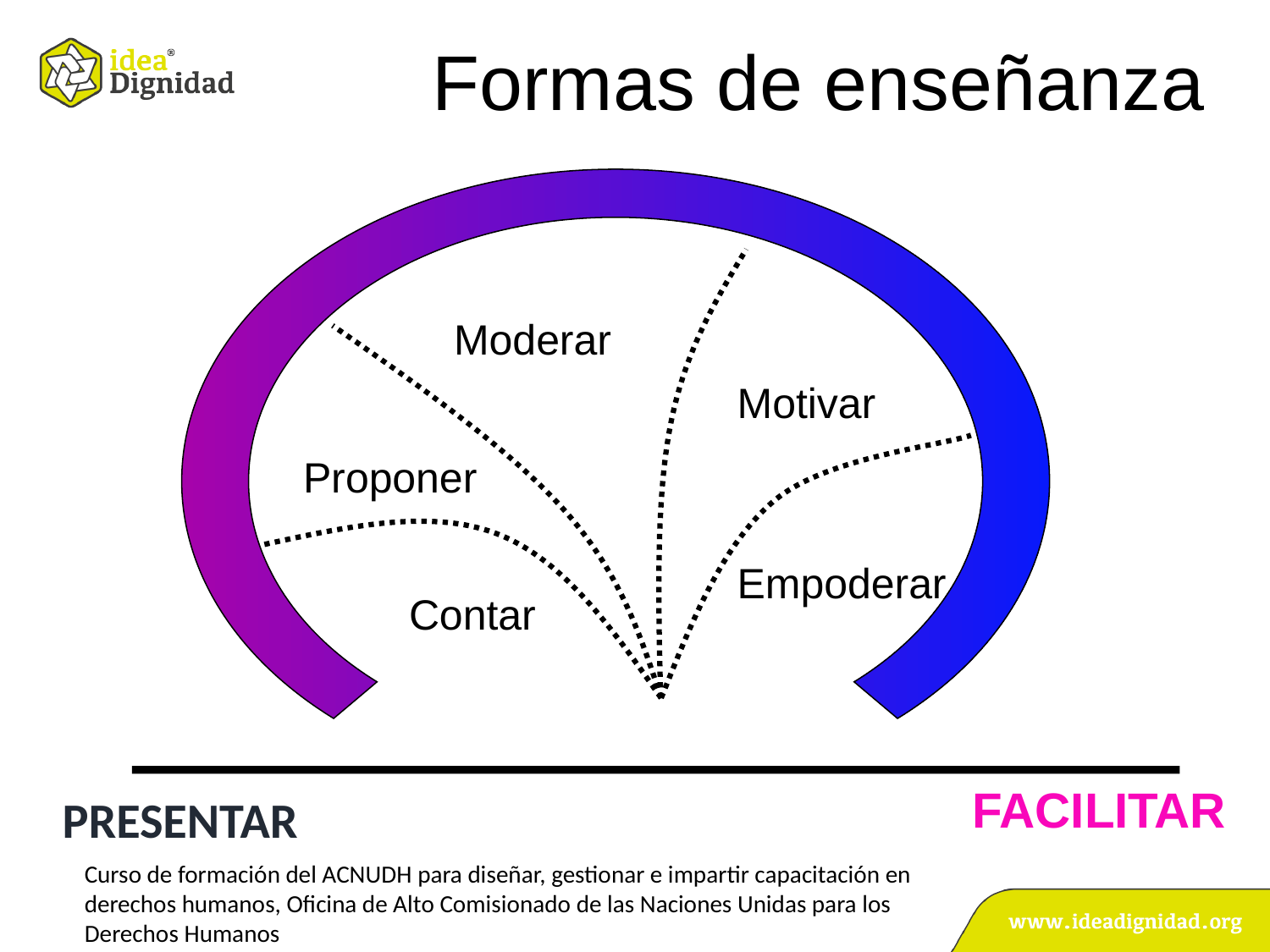

# Formas de enseñanza

Moderar

Motivar

Proponer

Empoderar
Contar

FACILITAR
PRESENTAR
Curso de formación del ACNUDH para diseñar, gestionar e impartir capacitación en derechos humanos, Oficina de Alto Comisionado de las Naciones Unidas para los Derechos Humanos